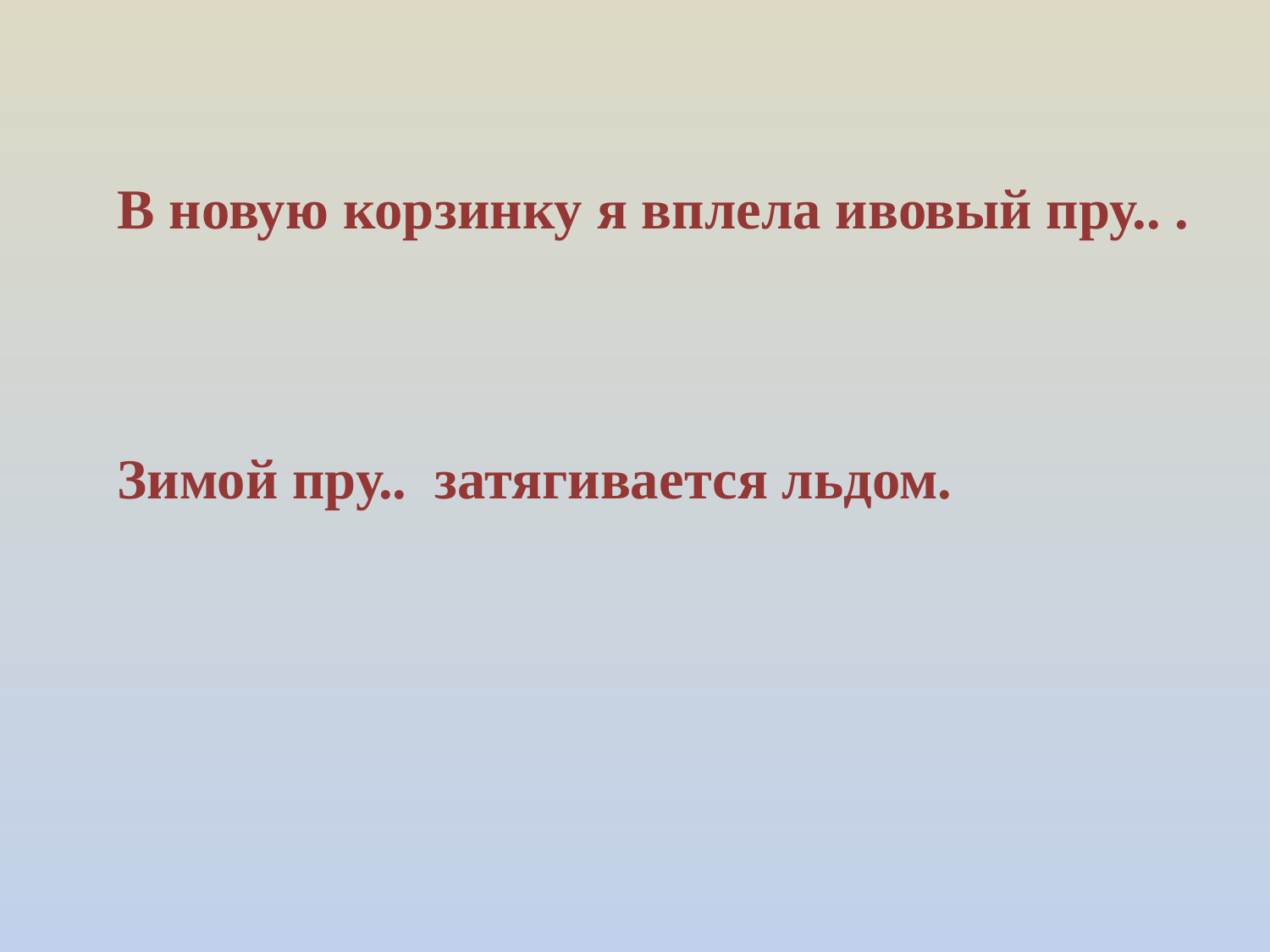

В новую корзинку я вплела ивовый пру.. .
Зимой пру..  затягивается льдом.